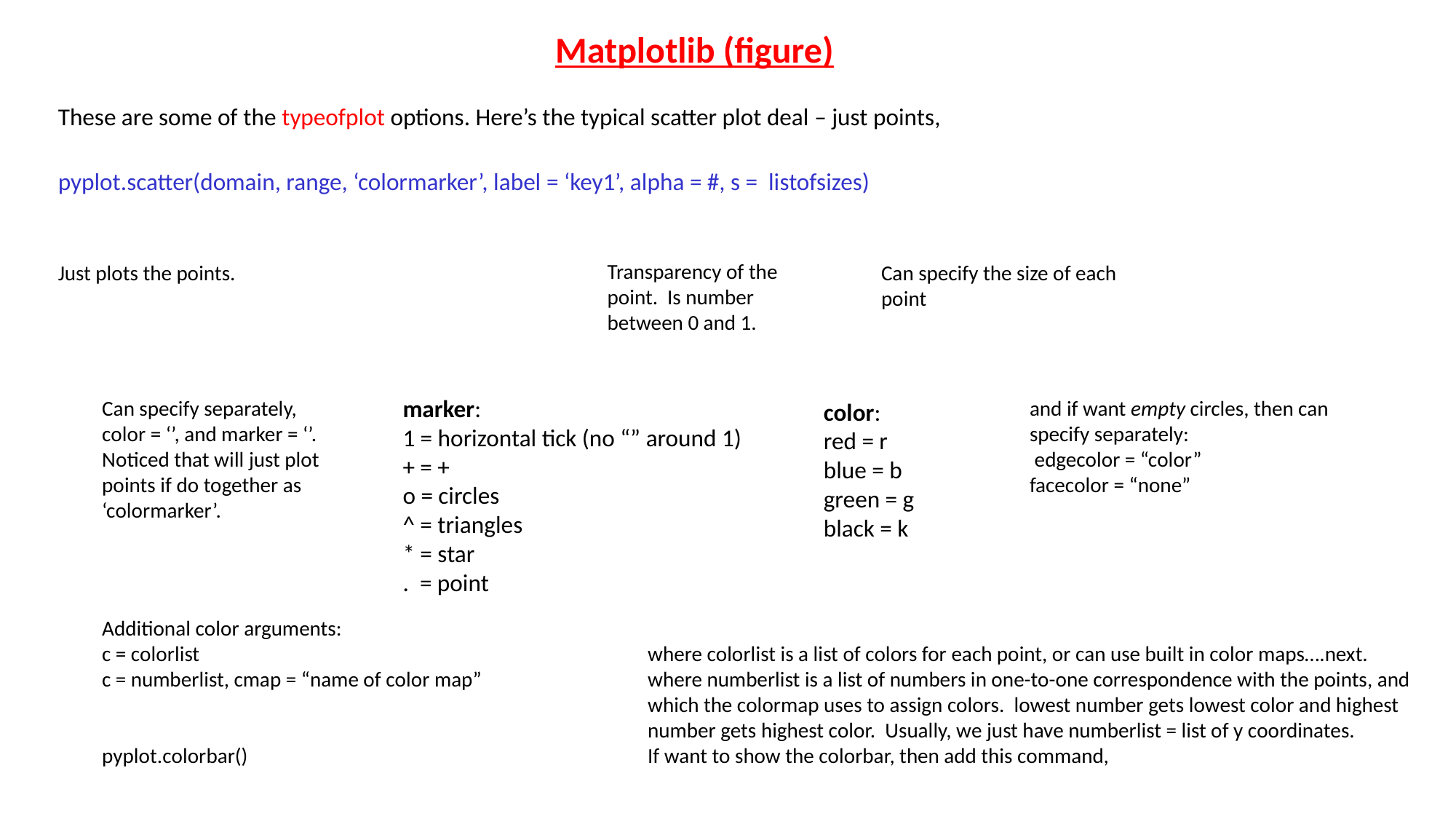

Matplotlib (figure)
These are some of the typeofplot options. Here’s the typical scatter plot deal – just points,
pyplot.scatter(domain, range, ‘colormarker’, label = ‘key1’, alpha = #, s =  listofsizes)
Transparency of the point.  Is number between 0 and 1.
Just plots the points.
Can specify the size of each point
marker:
1 = horizontal tick (no “” around 1)
+ = +
o = circles
^ = triangles
* = star
.  = point
Can specify separately, color = ‘’, and marker = ‘’.  Noticed that will just plot points if do together as ‘colormarker’.
and if want empty circles, then can specify separately:
 edgecolor = “color”
facecolor = “none”
color:
red = r
blue = b
green = g
black = k
Additional color arguments:
c = colorlist                             			where colorlist is a list of colors for each point, or can use built in color maps….next.
c = numberlist, cmap = “name of color map”     		where numberlist is a list of numbers in one-to-one correspondence with the points, and
					which the colormap uses to assign colors.  lowest number gets lowest color and highest
					number gets highest color.  Usually, we just have numberlist = list of y coordinates.
pyplot.colorbar()				If want to show the colorbar, then add this command,